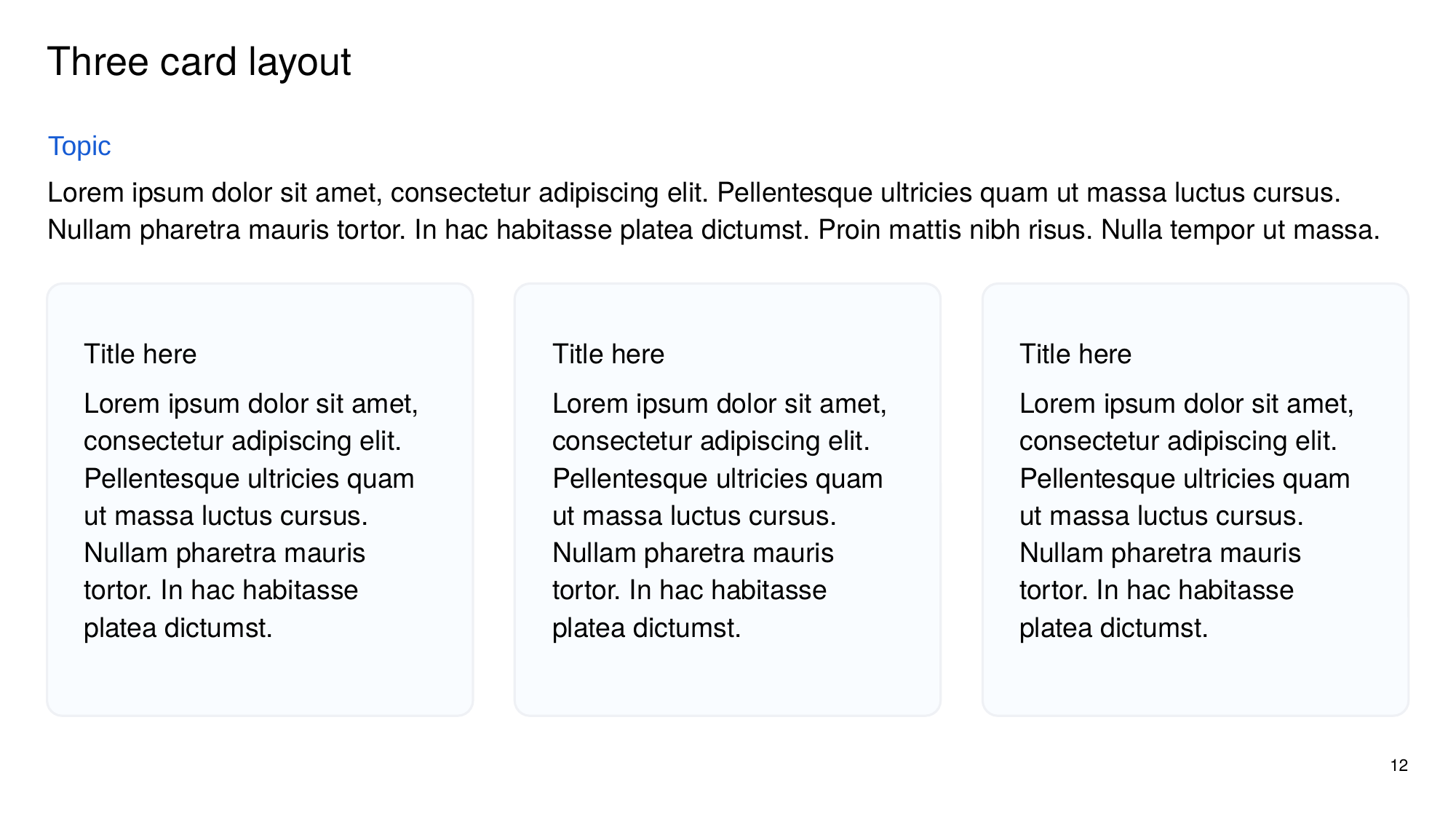

# Three card layout
Topic
Lorem ipsum dolor sit amet, consectetur adipiscing elit. Pellentesque ultricies quam ut massa luctus cursus. Nullam pharetra mauris tortor. In hac habitasse platea dictumst. Proin mattis nibh risus. Nulla tempor ut massa.

Title here
Lorem ipsum dolor sit amet, consectetur adipiscing elit. Pellentesque ultricies quam ut massa luctus cursus. Nullam pharetra mauris tortor. In hac habitasse platea dictumst.
Title here
Lorem ipsum dolor sit amet, consectetur adipiscing elit. Pellentesque ultricies quam ut massa luctus cursus. Nullam pharetra mauris tortor. In hac habitasse platea dictumst.
Title here
Lorem ipsum dolor sit amet, consectetur adipiscing elit. Pellentesque ultricies quam ut massa luctus cursus. Nullam pharetra mauris tortor. In hac habitasse platea dictumst.
12